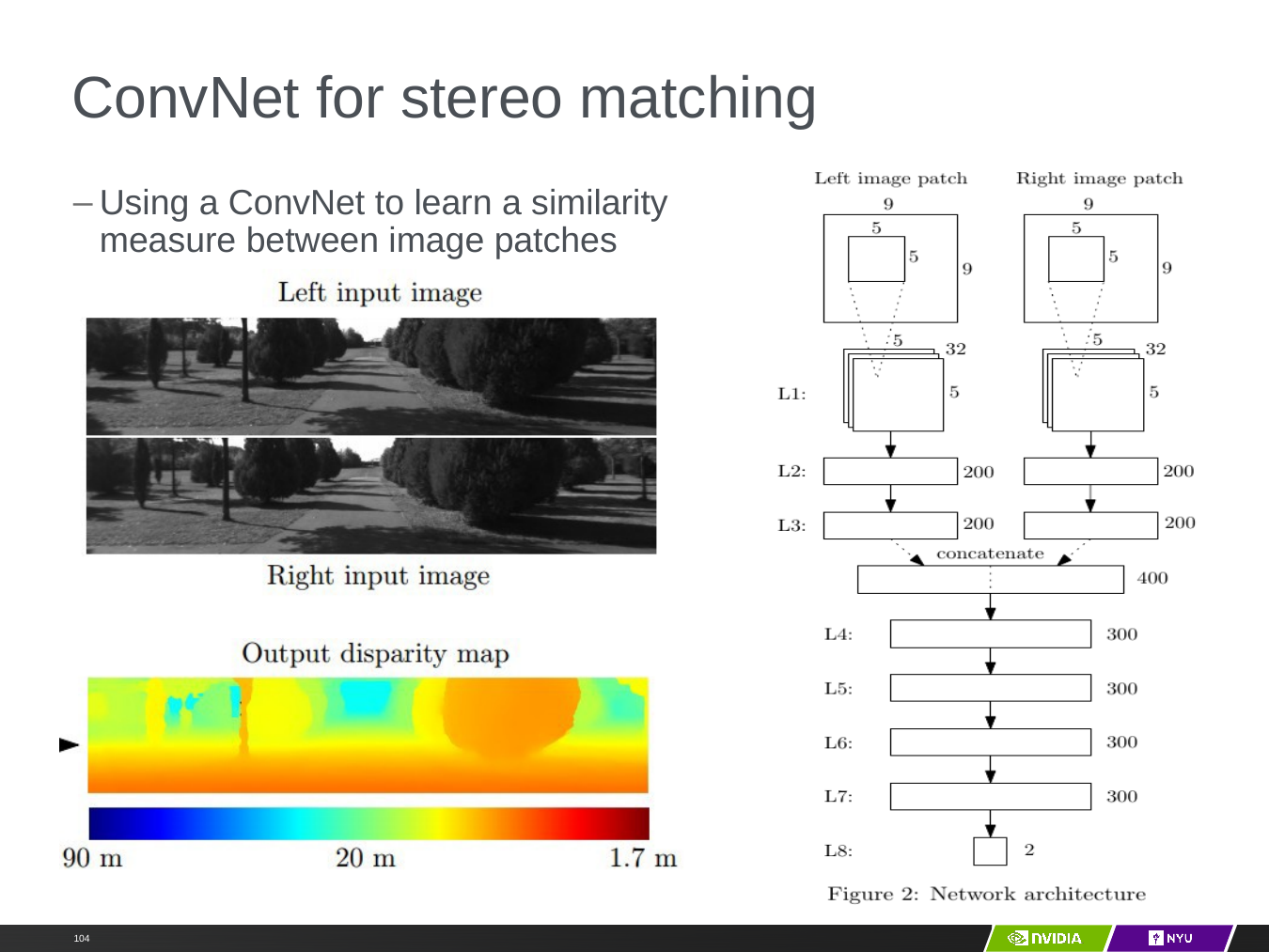

Y LeCun
# ConvNet for stereo matching

Using a ConvNet to learn a similarity  measure between image patches